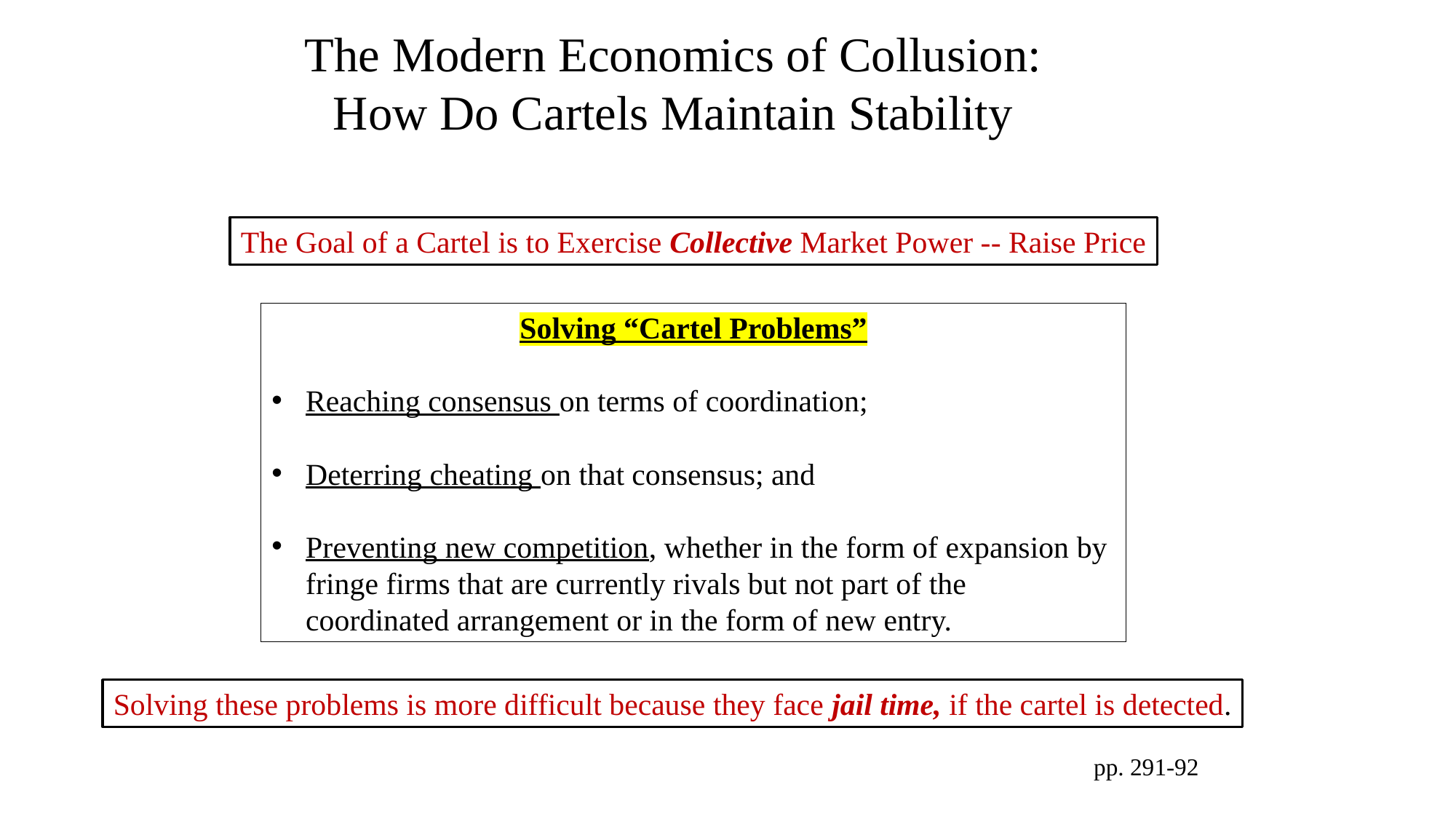

The Modern Economics of Collusion:
How Do Cartels Maintain Stability
The Goal of a Cartel is to Exercise Collective Market Power -- Raise Price
Solving “Cartel Problems”

Reaching consensus on terms of coordination;

Deterring cheating on that consensus; and

Preventing new competition, whether in the form of expansion by fringe firms that are currently rivals but not part of the coordinated arrangement or in the form of new entry.
Solving these problems is more difficult because they face jail time, if the cartel is detected.
pp. 291-92